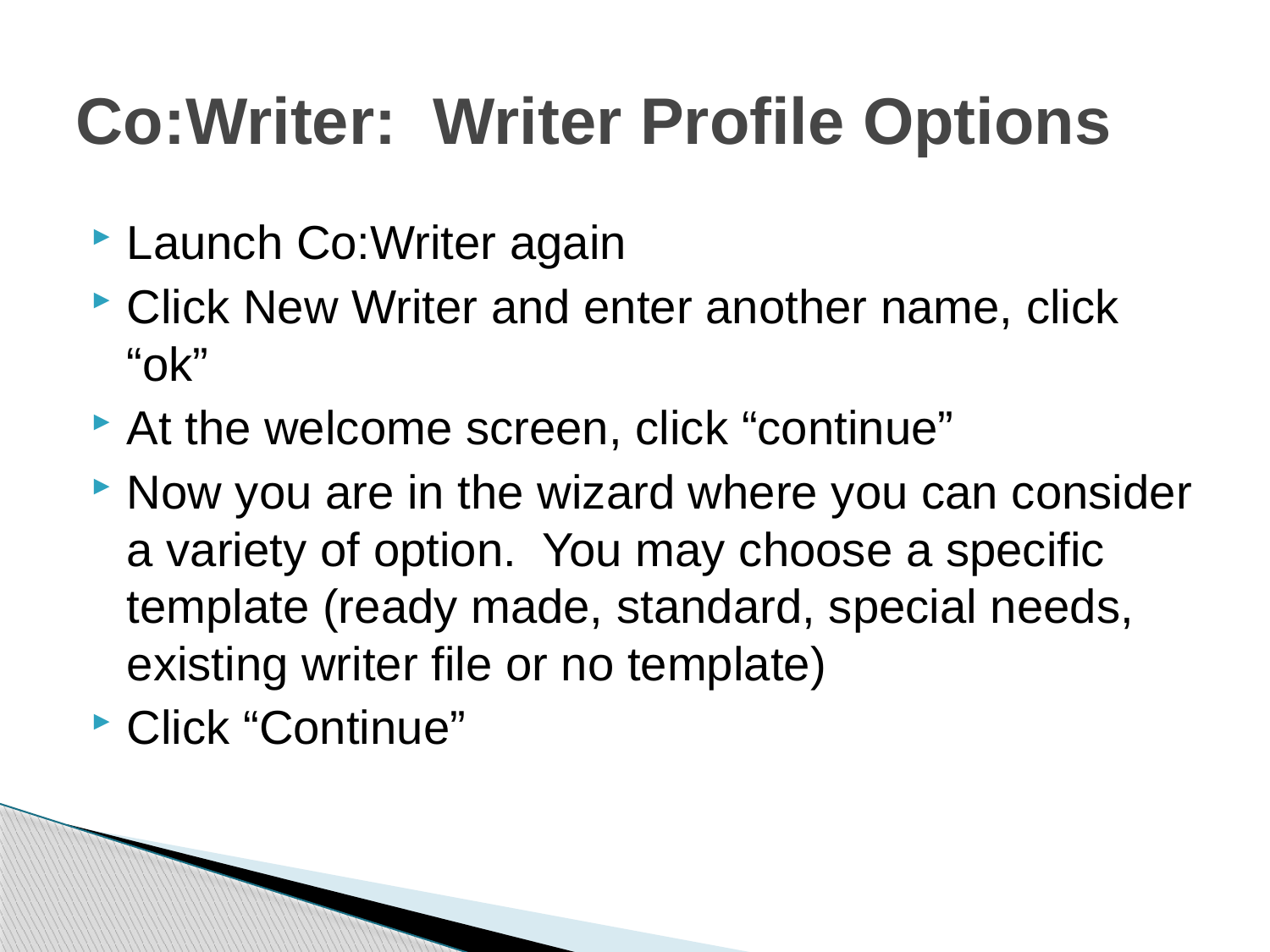

# Co:Writer:  Writer Profile Options
Launch Co:Writer again
Click New Writer and enter another name, click “ok”
At the welcome screen, click “continue”
Now you are in the wizard where you can consider a variety of option.  You may choose a specific template (ready made, standard, special needs, existing writer file or no template)
Click “Continue”